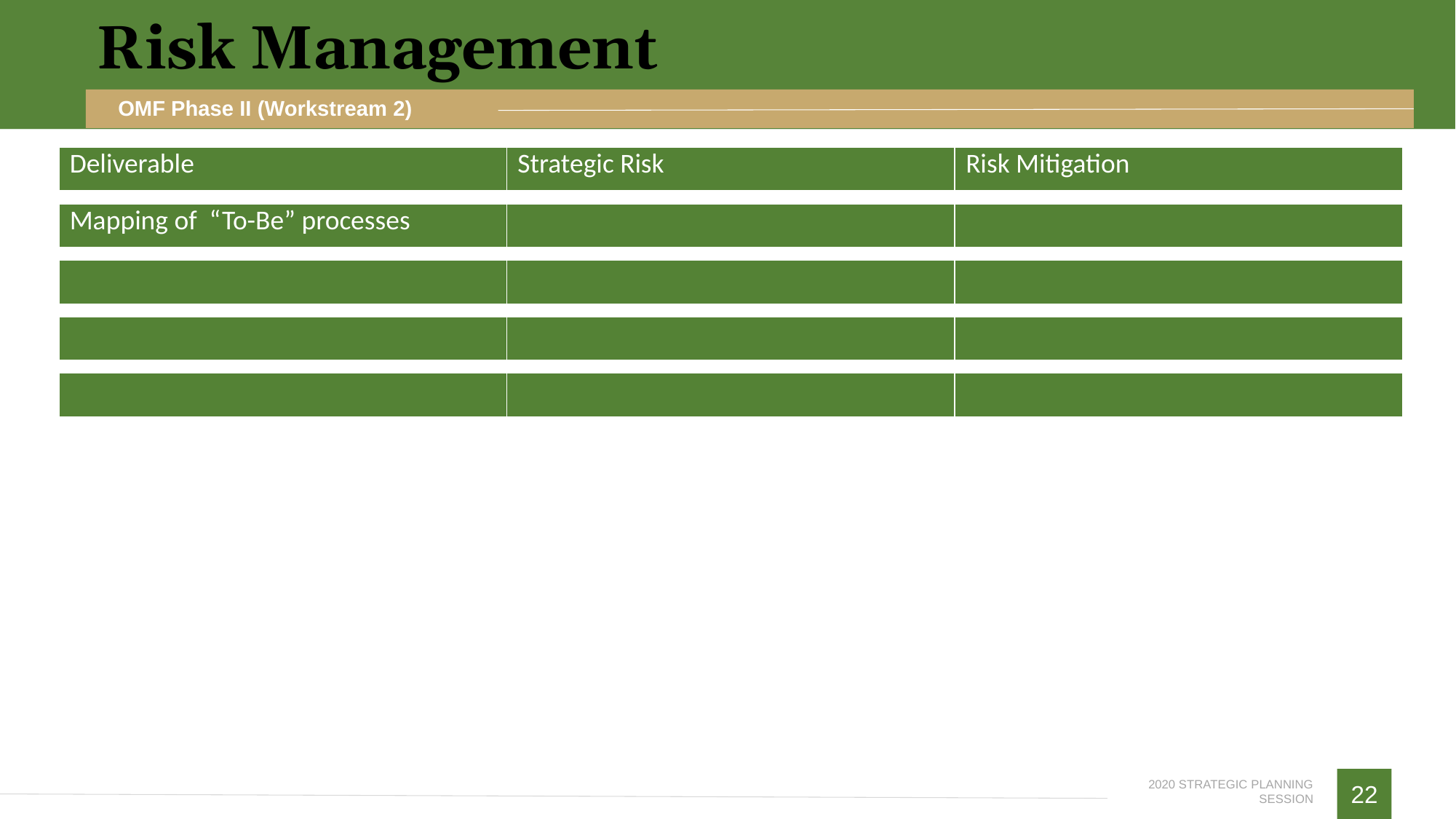

Risk Management

OMF Phase II (Workstream 2)
| Deliverable | Strategic Risk | Risk Mitigation |
| --- | --- | --- |
|  |  |  |
| Mapping of “To-Be” processes |  |  |
|  |  |  |
|  |  |  |
|  |  |  |
|  |  |  |
|  |  |  |
|  |  |  |